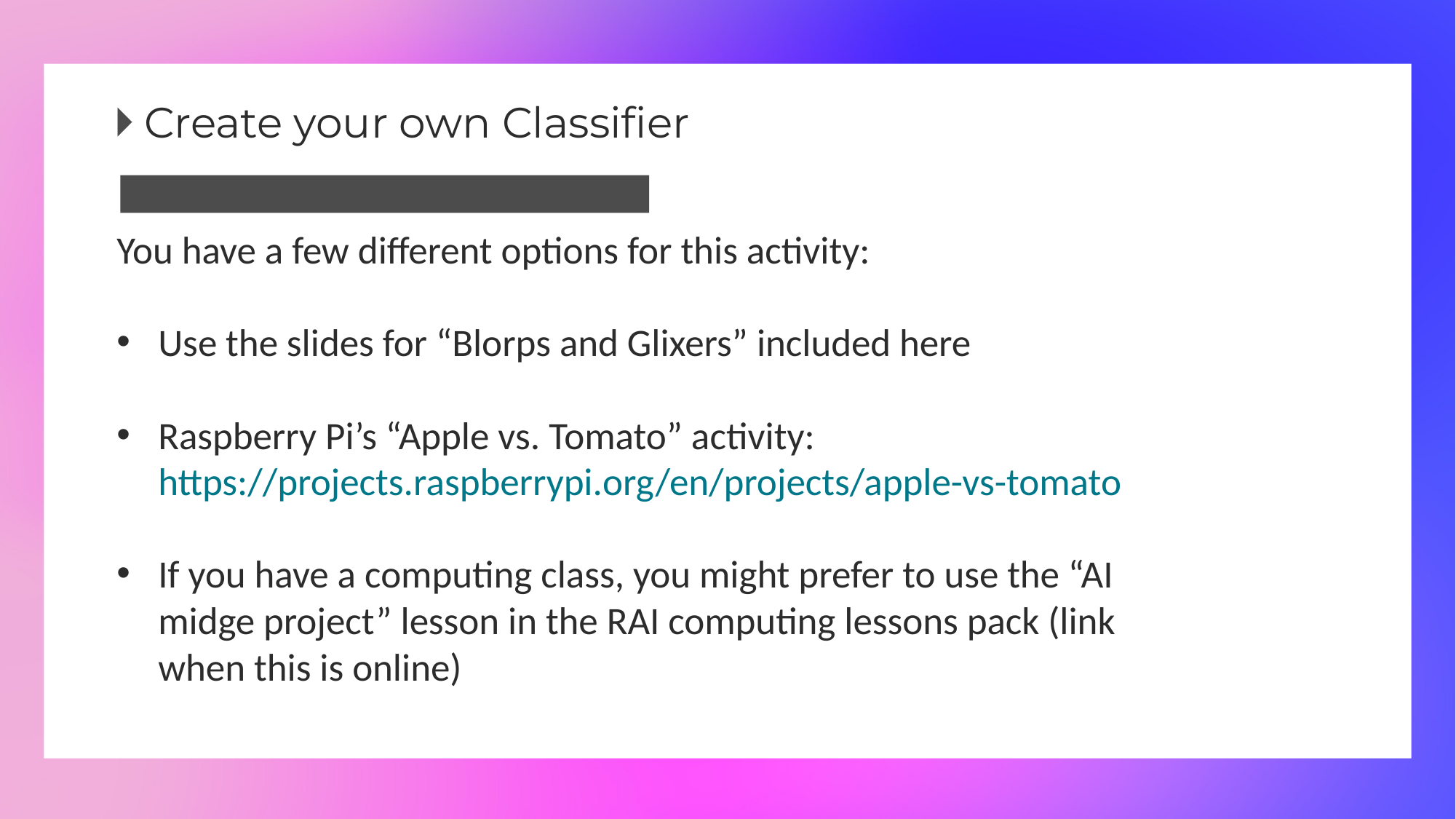

Create your own Classifier
You have a few different options for this activity:

Use the slides for “Blorps and Glixers” included here

Raspberry Pi’s “Apple vs. Tomato” activity: https://projects.raspberrypi.org/en/projects/apple-vs-tomato

If you have a computing class, you might prefer to use the “AI midge project” lesson in the RAI computing lessons pack (link when this is online)